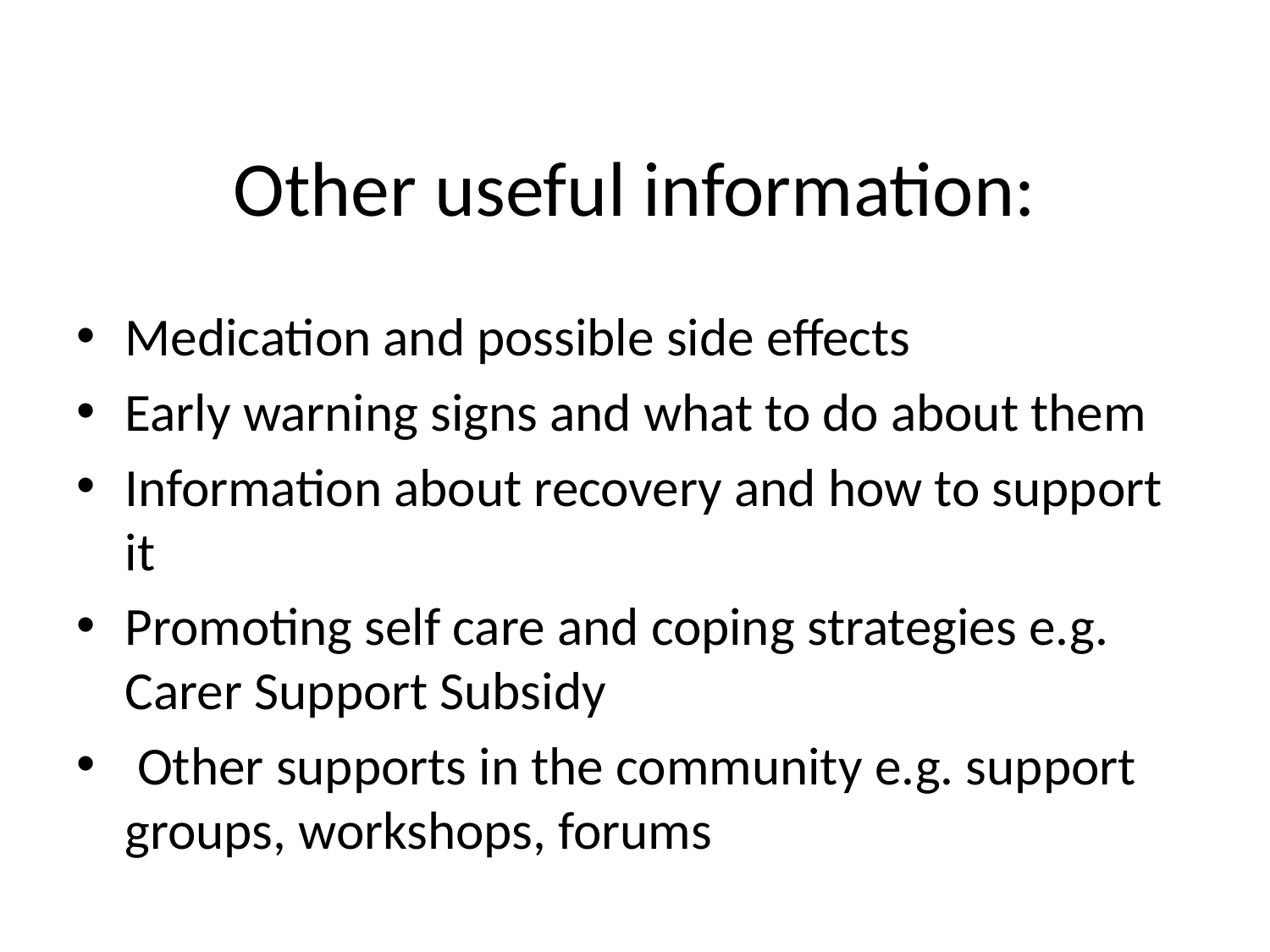

# Other useful information:
Medication and possible side effects
Early warning signs and what to do about them
Information about recovery and how to support it
Promoting self care and coping strategies e.g. Carer Support Subsidy
 Other supports in the community e.g. support groups, workshops, forums